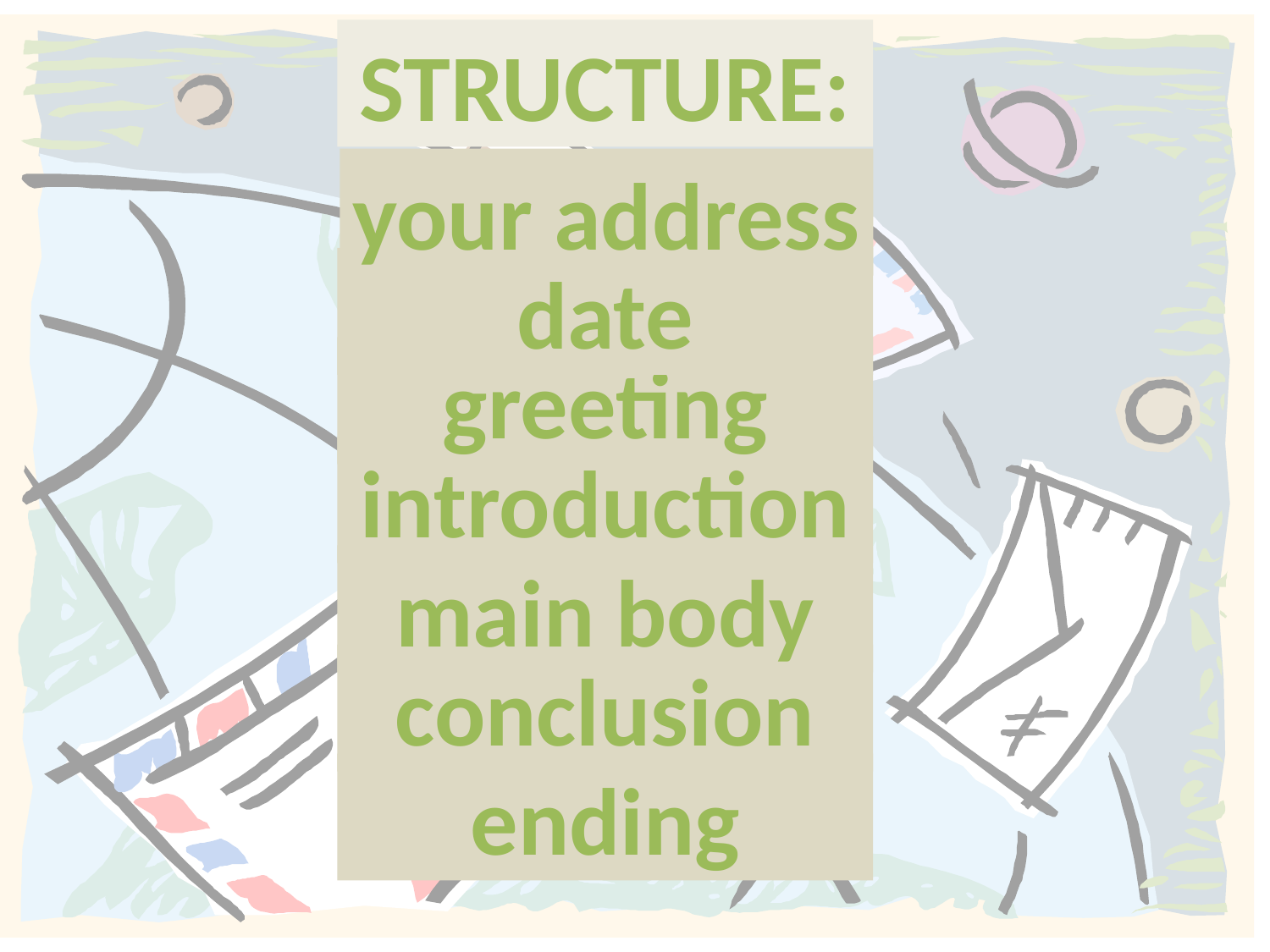

STRUCTURE:
your address
date
greeting
introduction
main body
conclusion
ending